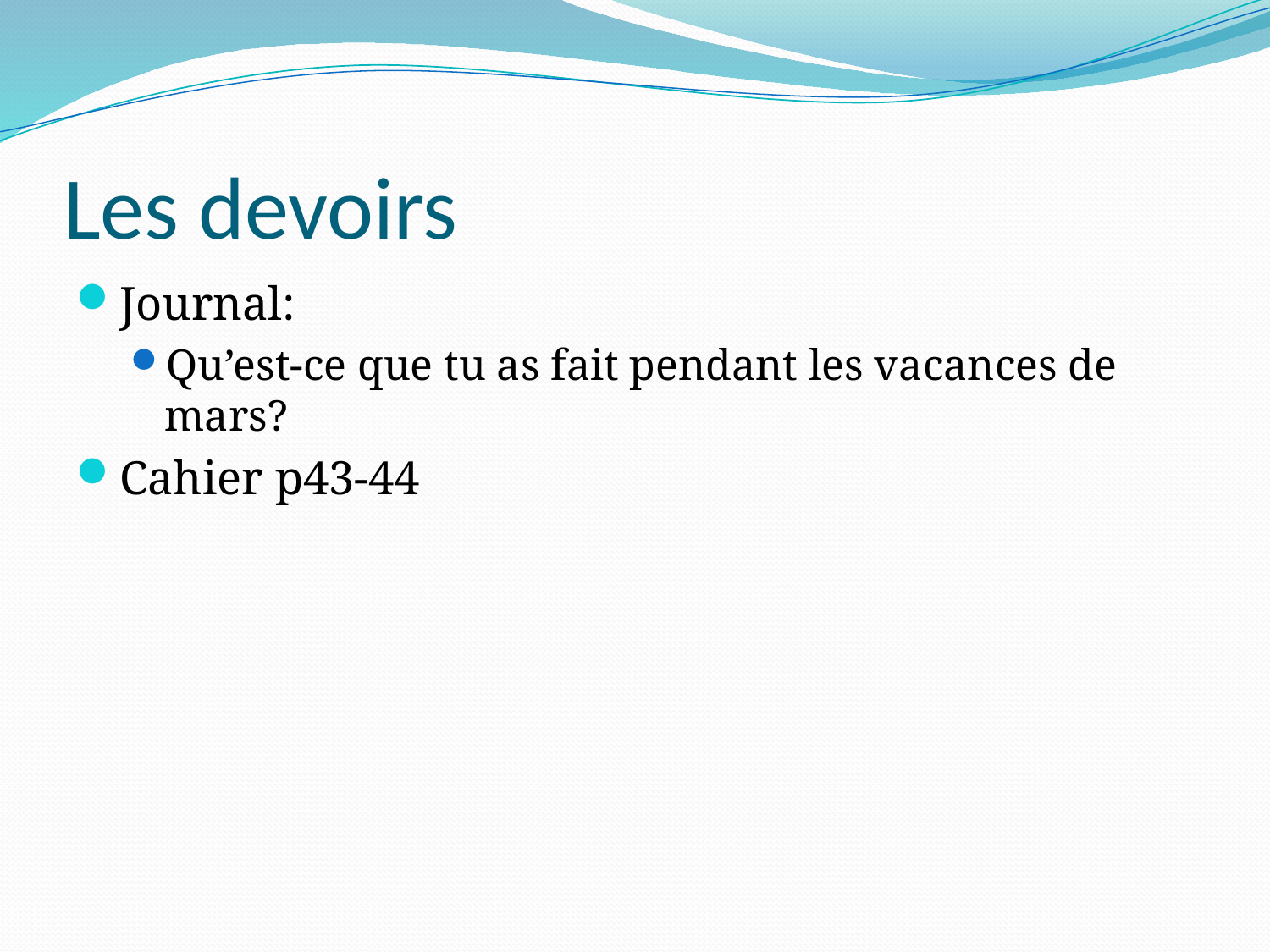

# Les devoirs
Journal:
Qu’est-ce que tu as fait pendant les vacances de mars?
Cahier p43-44